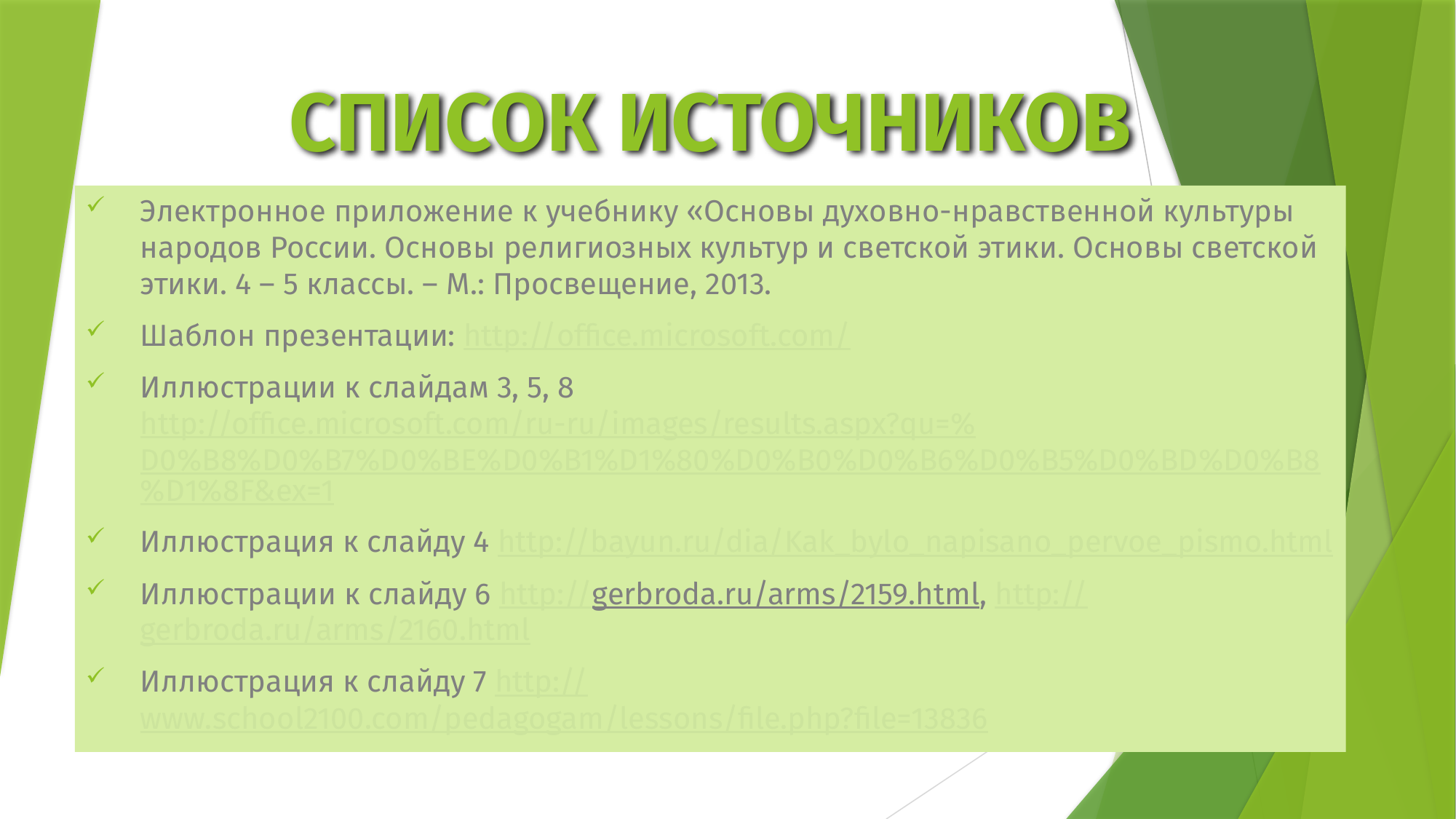

# СПИСОК ИСТОЧНИКОВ
Электронное приложение к учебнику «Основы духовно-нравственной культуры народов России. Основы религиозных культур и светской этики. Основы светской этики. 4 – 5 классы. – М.: Просвещение, 2013.
Шаблон презентации: http://office.microsoft.com/
Иллюстрации к слайдам 3, 5, 8  http://office.microsoft.com/ru-ru/images/results.aspx?qu=%D0%B8%D0%B7%D0%BE%D0%B1%D1%80%D0%B0%D0%B6%D0%B5%D0%BD%D0%B8%D1%8F&ex=1
Иллюстрация к слайду 4 http://bayun.ru/dia/Kak_bylo_napisano_pervoe_pismo.html
Иллюстрации к слайду 6 http://gerbroda.ru/arms/2159.html, http://gerbroda.ru/arms/2160.html
Иллюстрация к слайду 7 http://www.school2100.com/pedagogam/lessons/file.php?file=13836